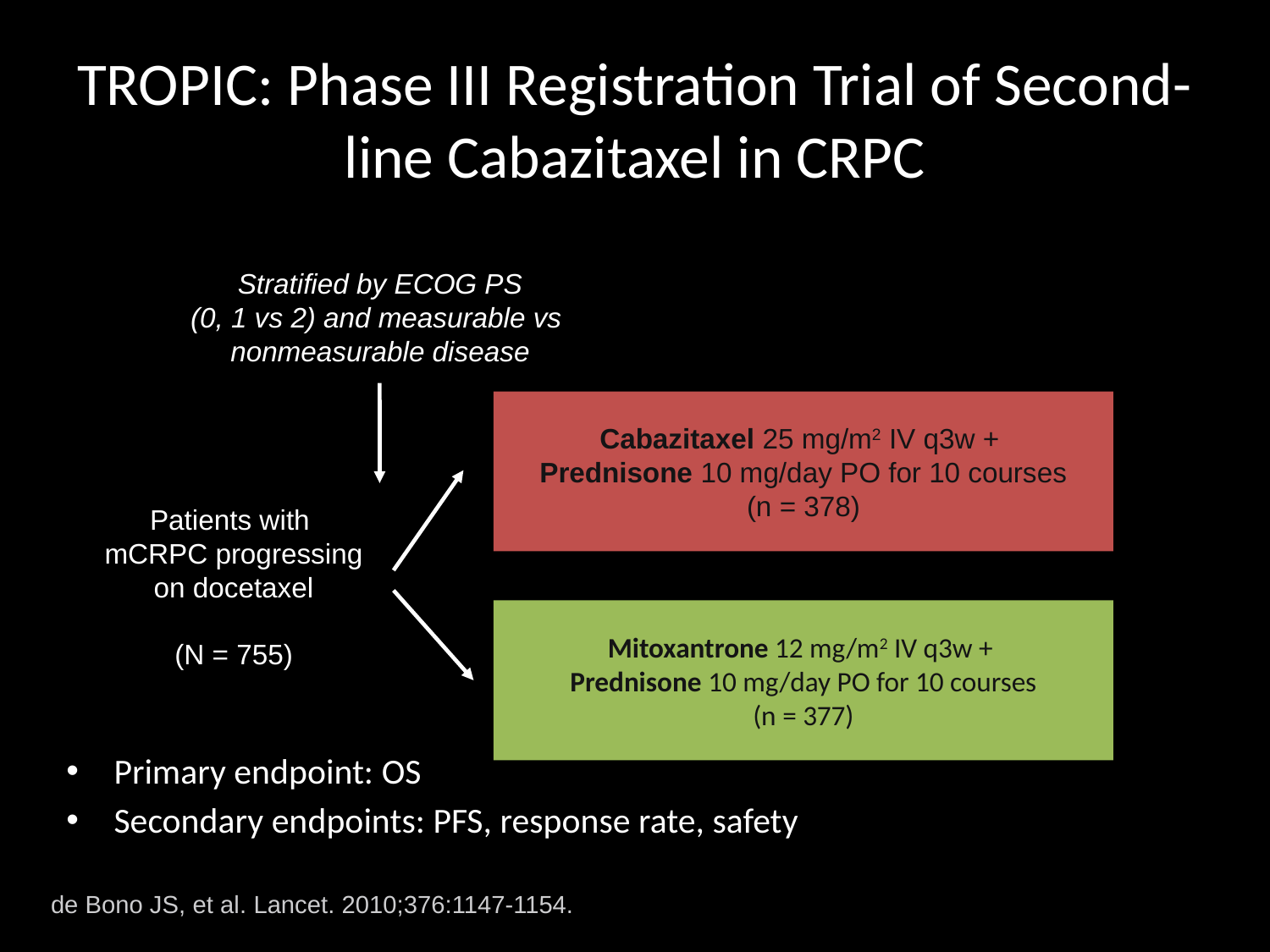

# TROPIC: Phase III Registration Trial of Second-line Cabazitaxel in CRPC
Stratified by ECOG PS
(0, 1 vs 2) and measurable vs
nonmeasurable disease

Cabazitaxel 25 mg/m2 IV q3w +
Prednisone 10 mg/day PO for 10 courses
(n = 378)
Patients with
mCRPC progressing
on docetaxel

(N = 755)

Mitoxantrone 12 mg/m2 IV q3w +
Prednisone 10 mg/day PO for 10 courses
(n = 377)
Primary endpoint: OS
Secondary endpoints: PFS, response rate, safety
de Bono JS, et al. Lancet. 2010;376:1147-1154.